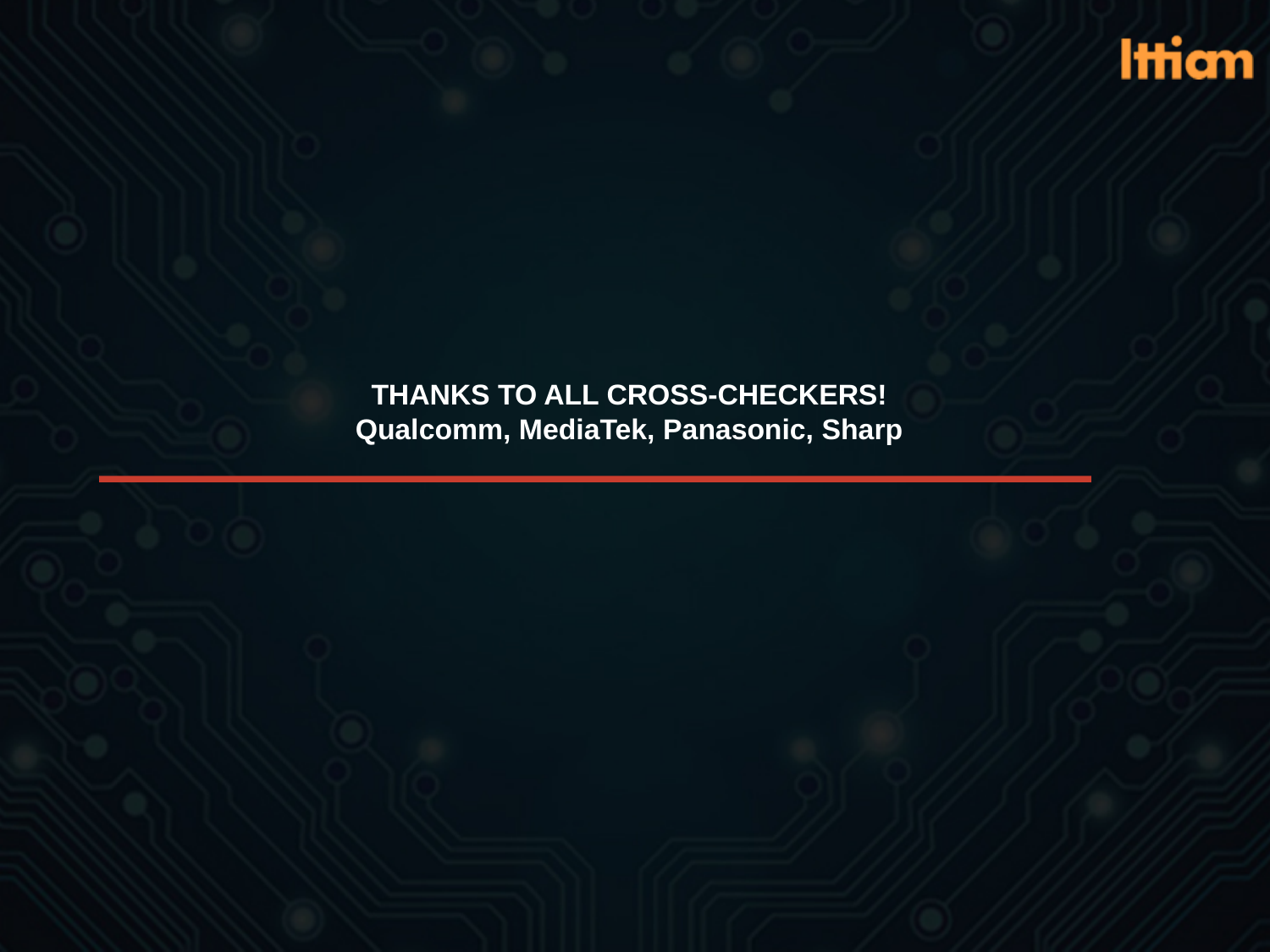

# THANKS TO ALL CROSS-CHECKERS! Qualcomm, MediaTek, Panasonic, Sharp